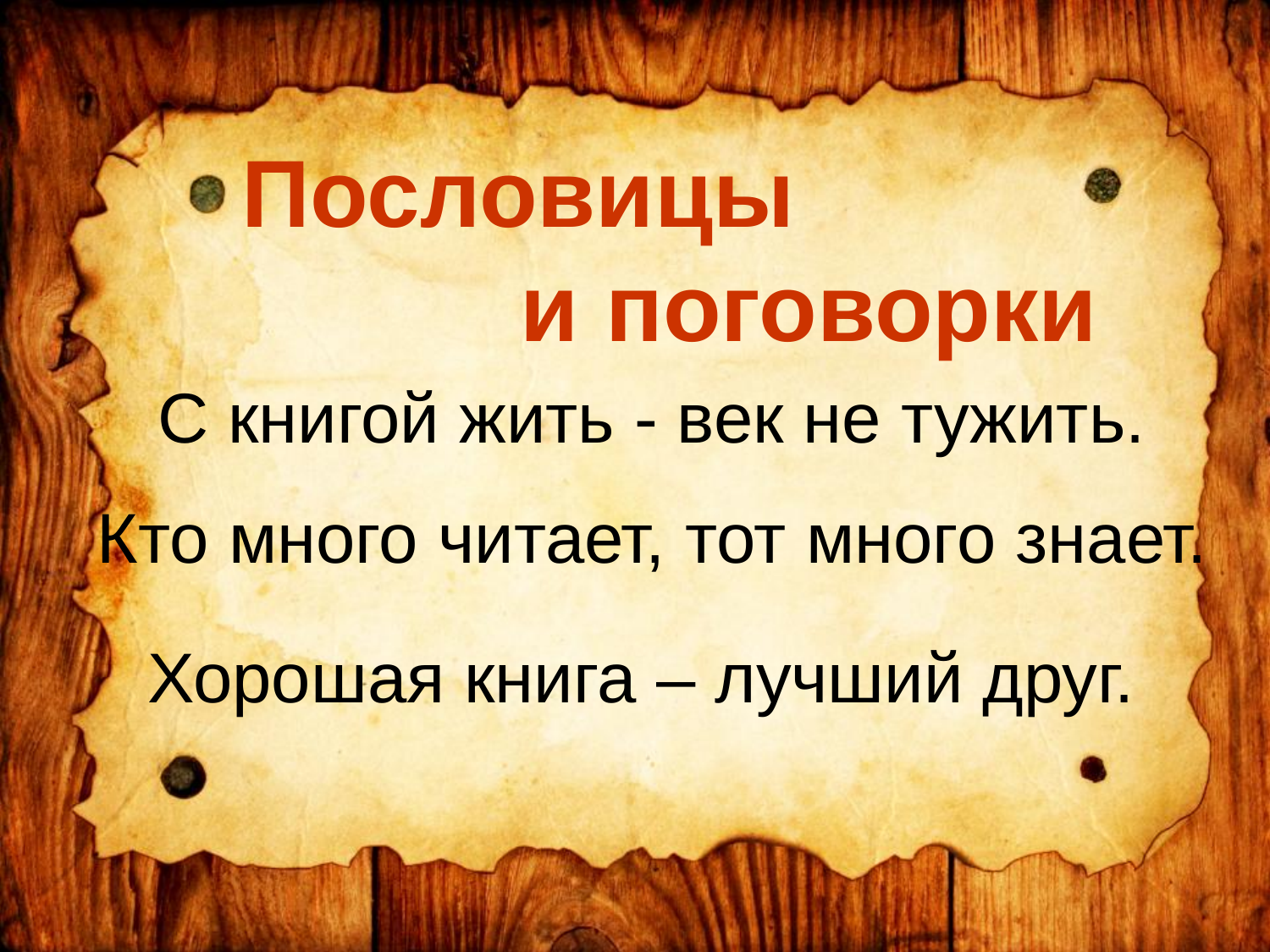

Пословицы
                     и поговорки

С книгой жить - век не тужить.
Кто много читает, тот много знает.
Хорошая книга – лучший друг.